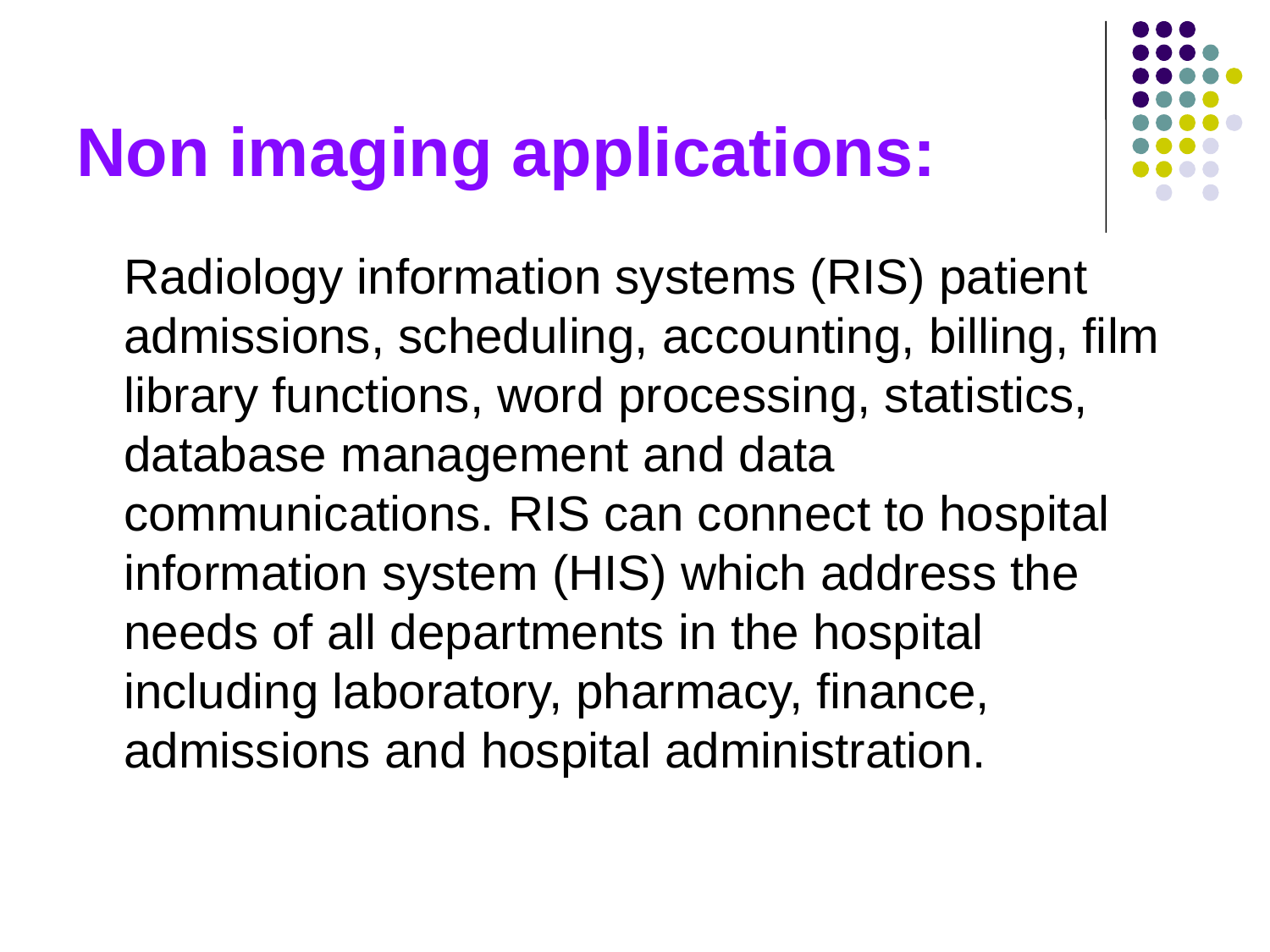

# Non imaging applications:
	Radiology information systems (RIS) patient admissions, scheduling, accounting, billing, film library functions, word processing, statistics, database management and data communications. RIS can connect to hospital information system (HIS) which address the needs of all departments in the hospital including laboratory, pharmacy, finance, admissions and hospital administration.